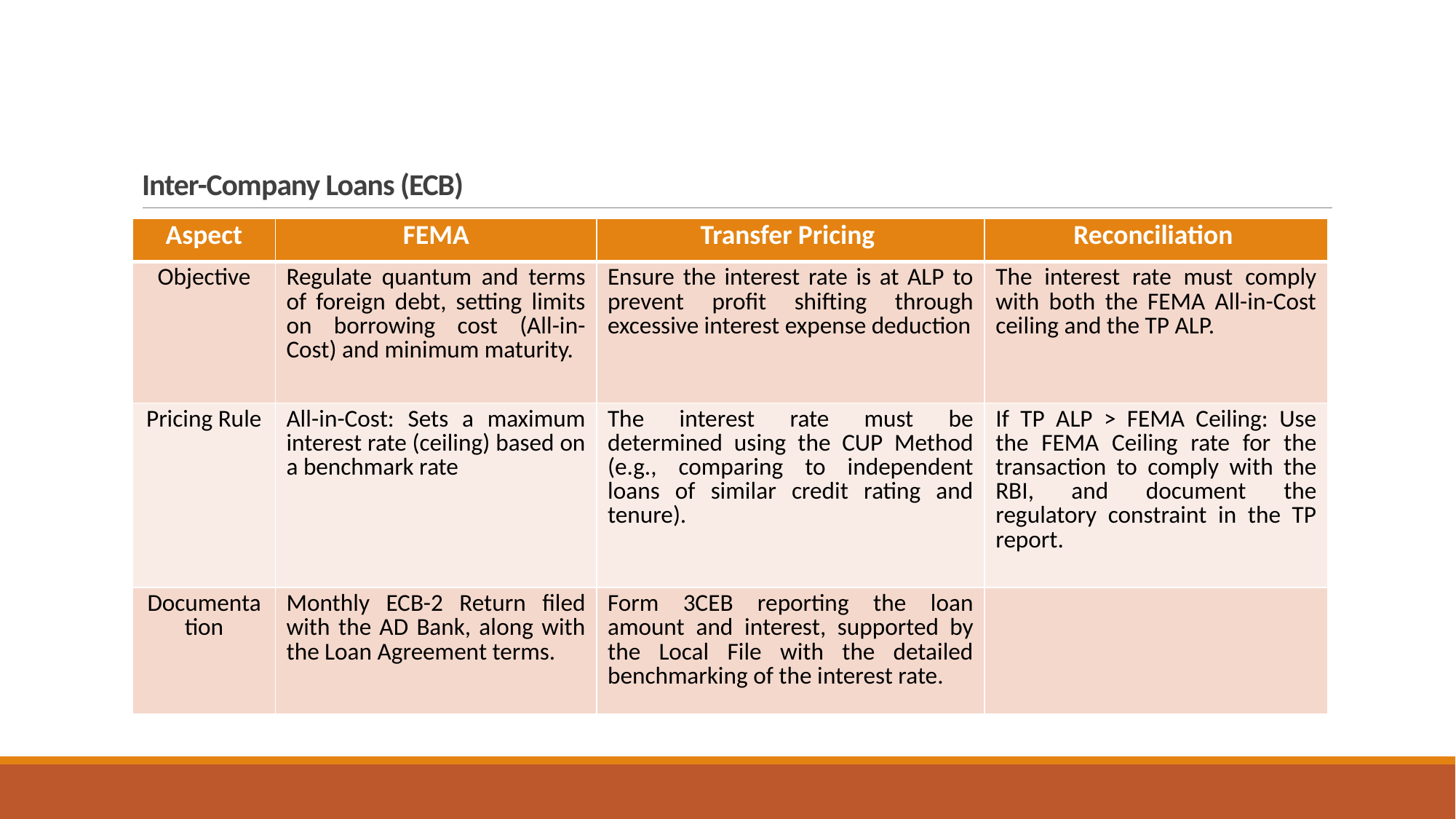

# Inter-Company Loans (ECB)
| Aspect | FEMA | Transfer Pricing | Reconciliation |
| --- | --- | --- | --- |
| Objective | Regulate quantum and terms of foreign debt, setting limits on borrowing cost (All-in-Cost) and minimum maturity. | Ensure the interest rate is at ALP to prevent profit shifting through excessive interest expense deduction | The interest rate must comply with both the FEMA All-in-Cost ceiling and the TP ALP. |
| Pricing Rule | All-in-Cost: Sets a maximum interest rate (ceiling) based on a benchmark rate | The interest rate must be determined using the CUP Method (e.g., comparing to independent loans of similar credit rating and tenure). | If TP ALP > FEMA Ceiling: Use the FEMA Ceiling rate for the transaction to comply with the RBI, and document the regulatory constraint in the TP report. |
| Documentation | Monthly ECB-2 Return filed with the AD Bank, along with the Loan Agreement terms. | Form 3CEB reporting the loan amount and interest, supported by the Local File with the detailed benchmarking of the interest rate. |  |